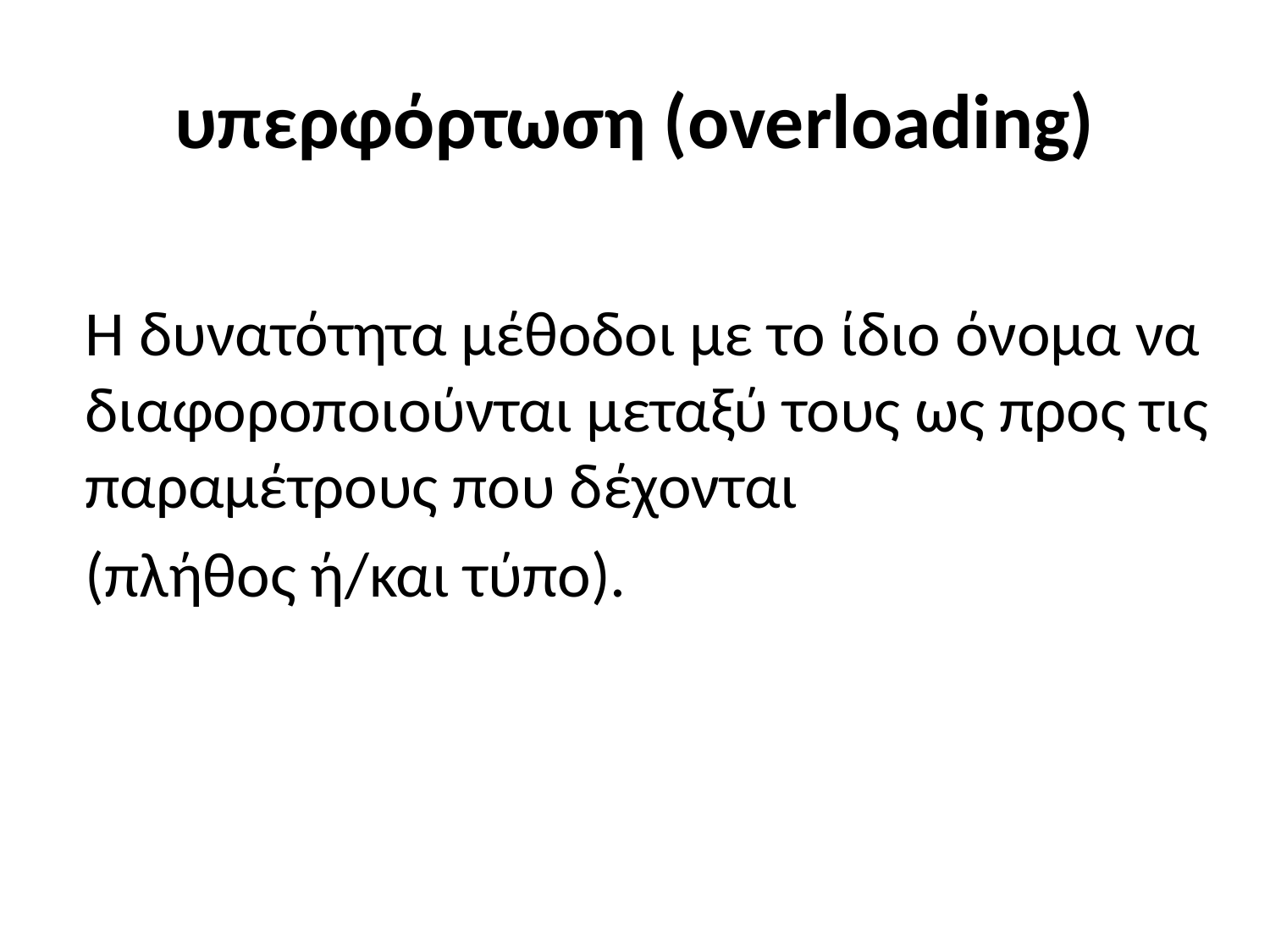

# υπερφόρτωση (overloading)
 	Η δυνατότητα μέθοδοι με το ίδιο όνομα να διαφοροποιούνται μεταξύ τους ως προς τις παραμέτρους που δέχονται
	(πλήθος ή/και τύπο).